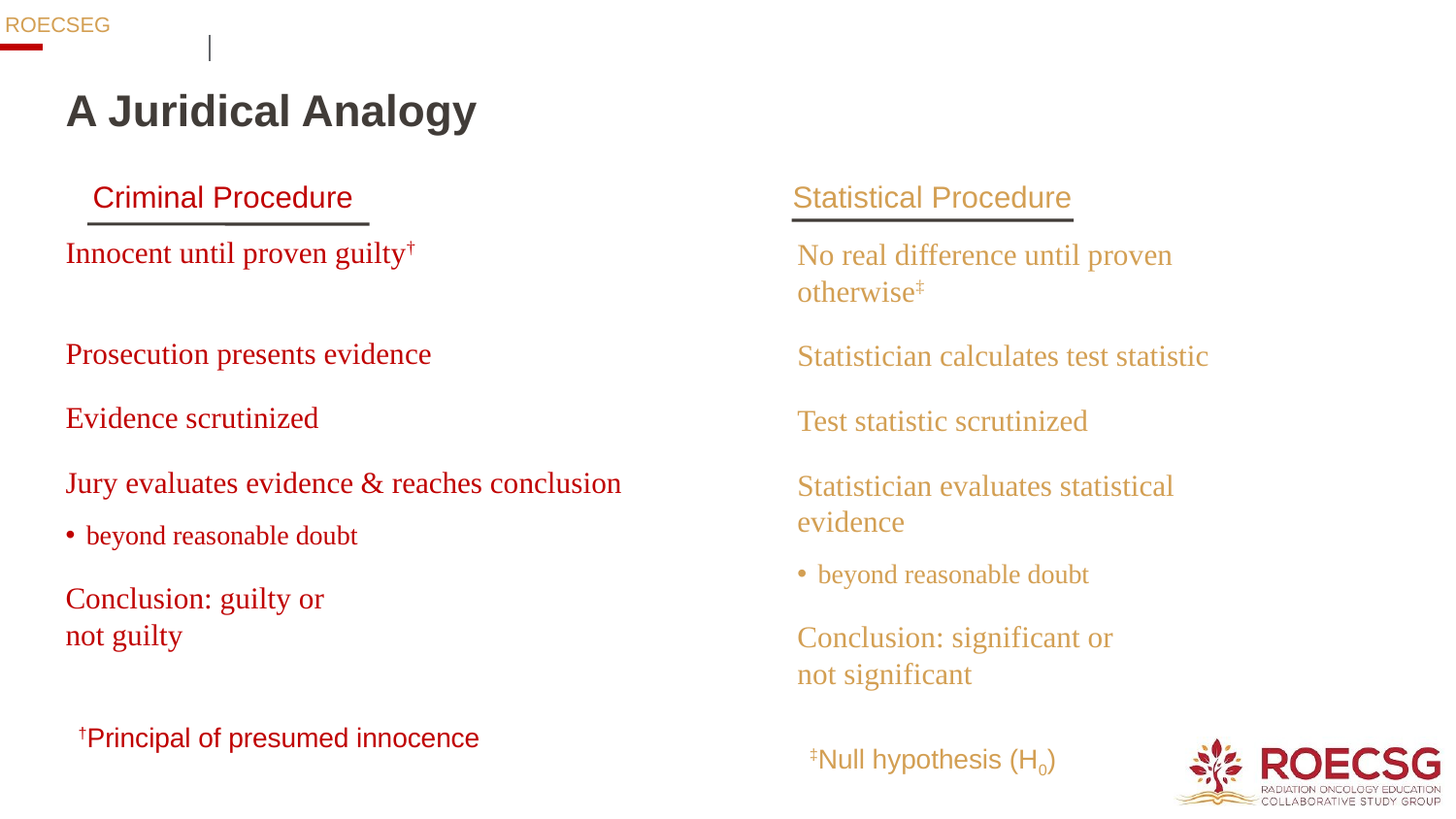

# A Juridical Analogy
Criminal Procedure
Statistical Procedure

Innocent until proven guilty†
Prosecution presents evidence
Evidence scrutinized
Jury evaluates evidence & reaches conclusion
beyond reasonable doubt
Conclusion: guilty or
not guilty
No real difference until proven otherwise‡
Statistician calculates test statistic
Test statistic scrutinized
Statistician evaluates statistical evidence
beyond reasonable doubt
Conclusion: significant or
not significant
†Principal of presumed innocence
‡Null hypothesis (H0)